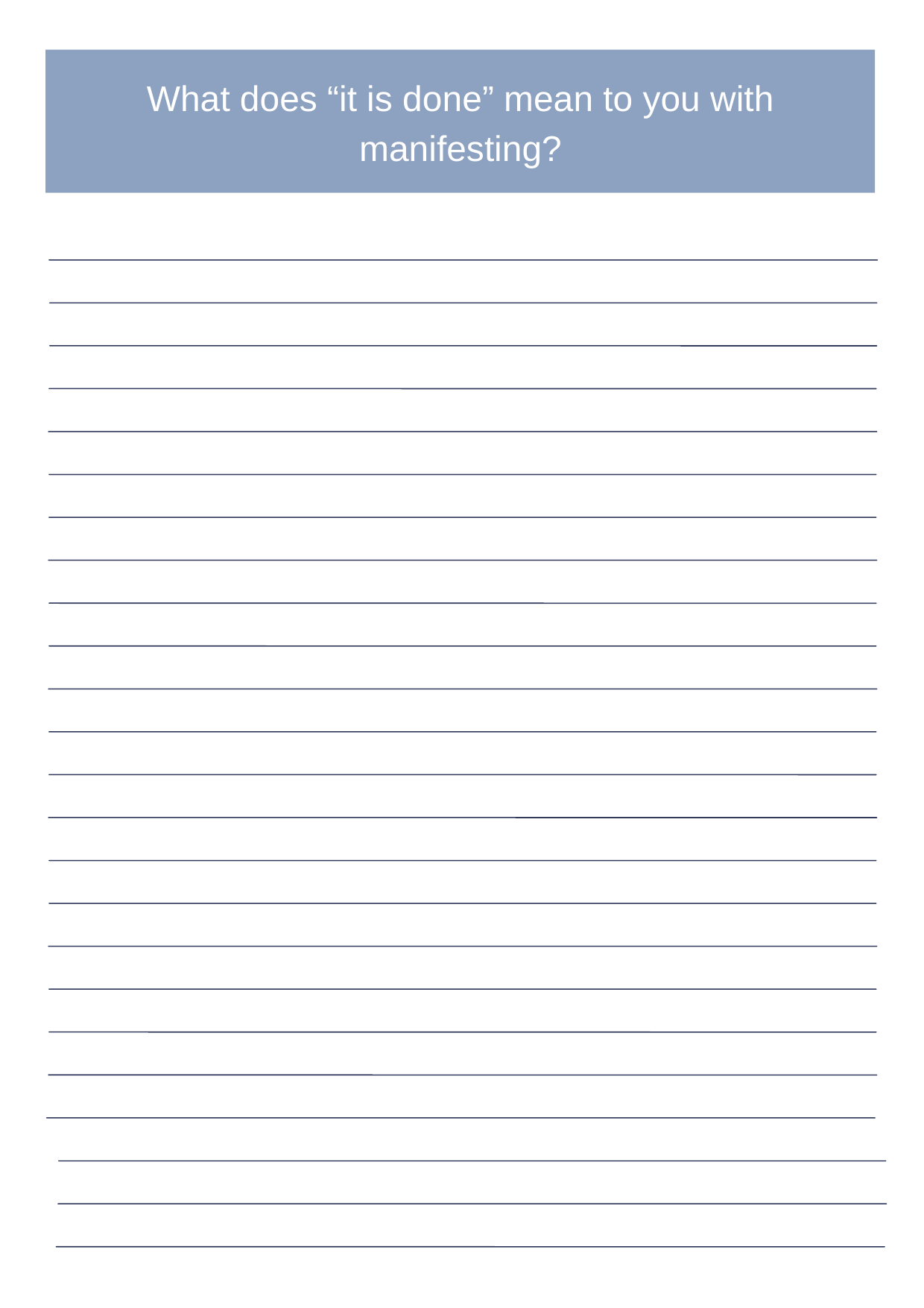

What does “it is done” mean to you with manifesting?